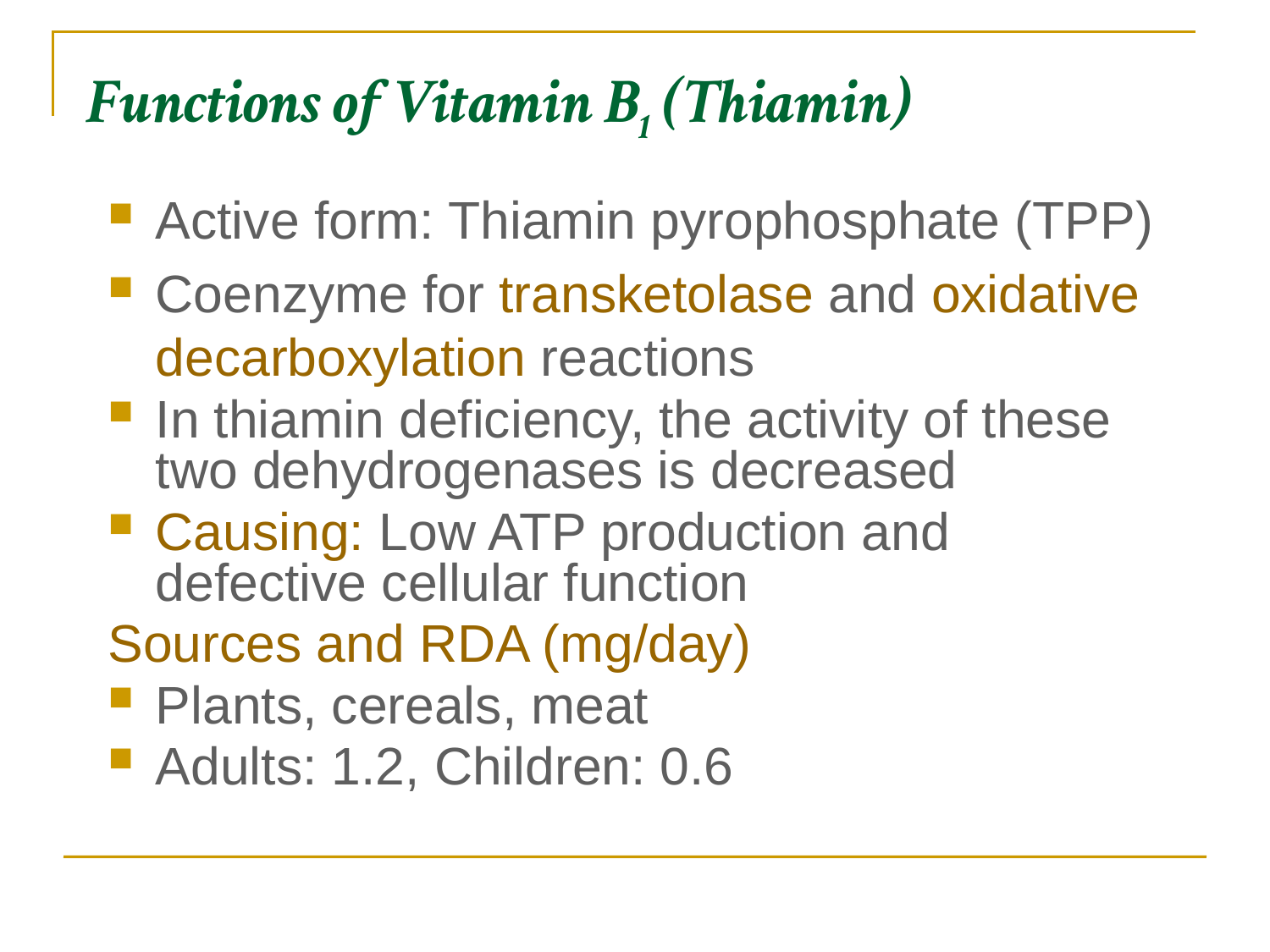

# Functions of Vitamin B1 (Thiamin)
Active form: Thiamin pyrophosphate (TPP)
Coenzyme for transketolase and oxidative decarboxylation reactions
In thiamin deficiency, the activity of these two dehydrogenases is decreased
Causing: Low ATP production and defective cellular function
Sources and RDA (mg/day)
Plants, cereals, meat
Adults: 1.2, Children: 0.6